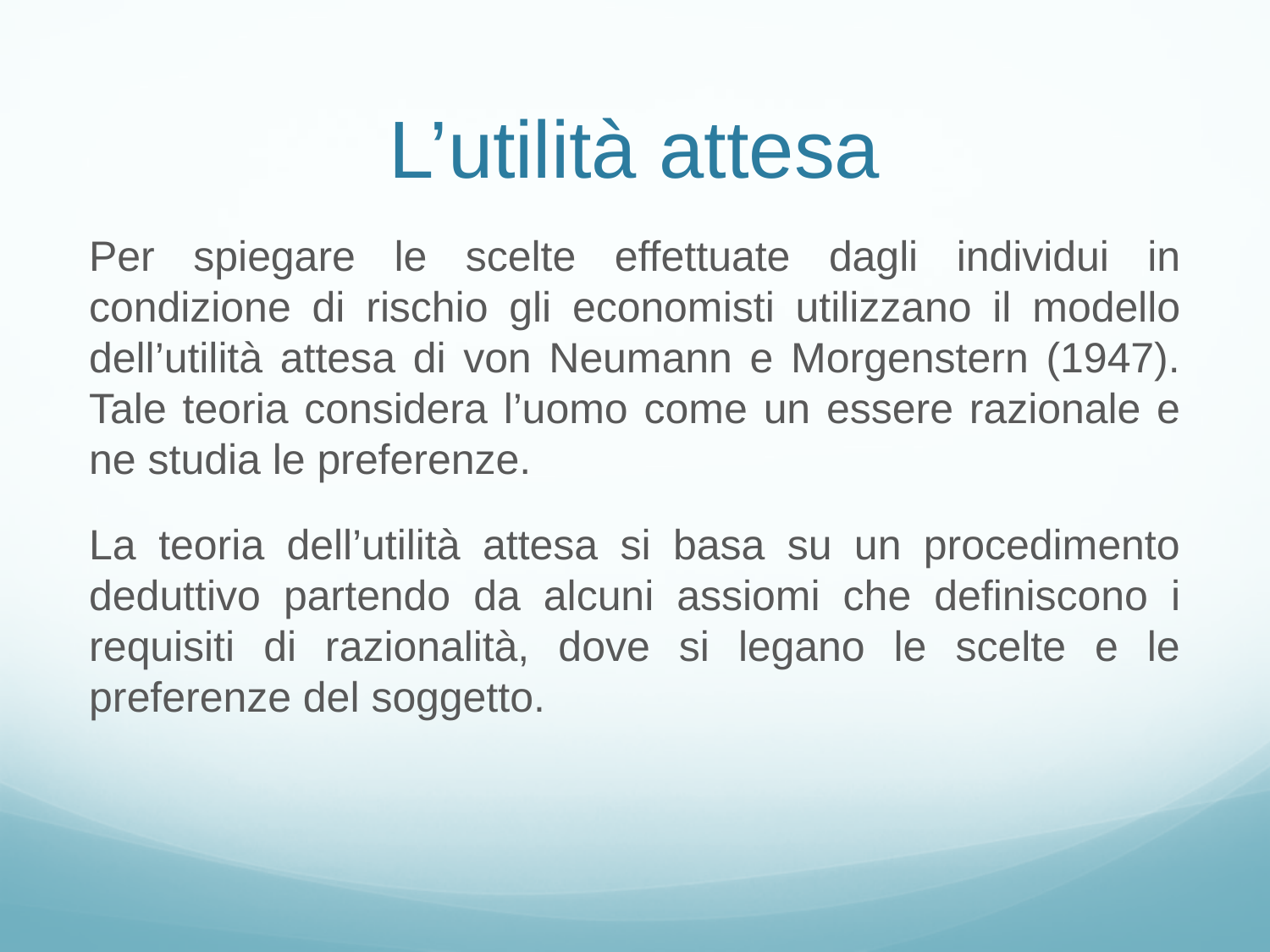

# L’utilità attesa
Per spiegare le scelte effettuate dagli individui in condizione di rischio gli economisti utilizzano il modello dell’utilità attesa di von Neumann e Morgenstern (1947).
Tale teoria considera l’uomo come un essere razionale e ne studia le preferenze.
La teoria dell’utilità attesa si basa su un procedimento deduttivo partendo da alcuni assiomi che definiscono i requisiti di razionalità, dove si legano le scelte e le preferenze del soggetto.